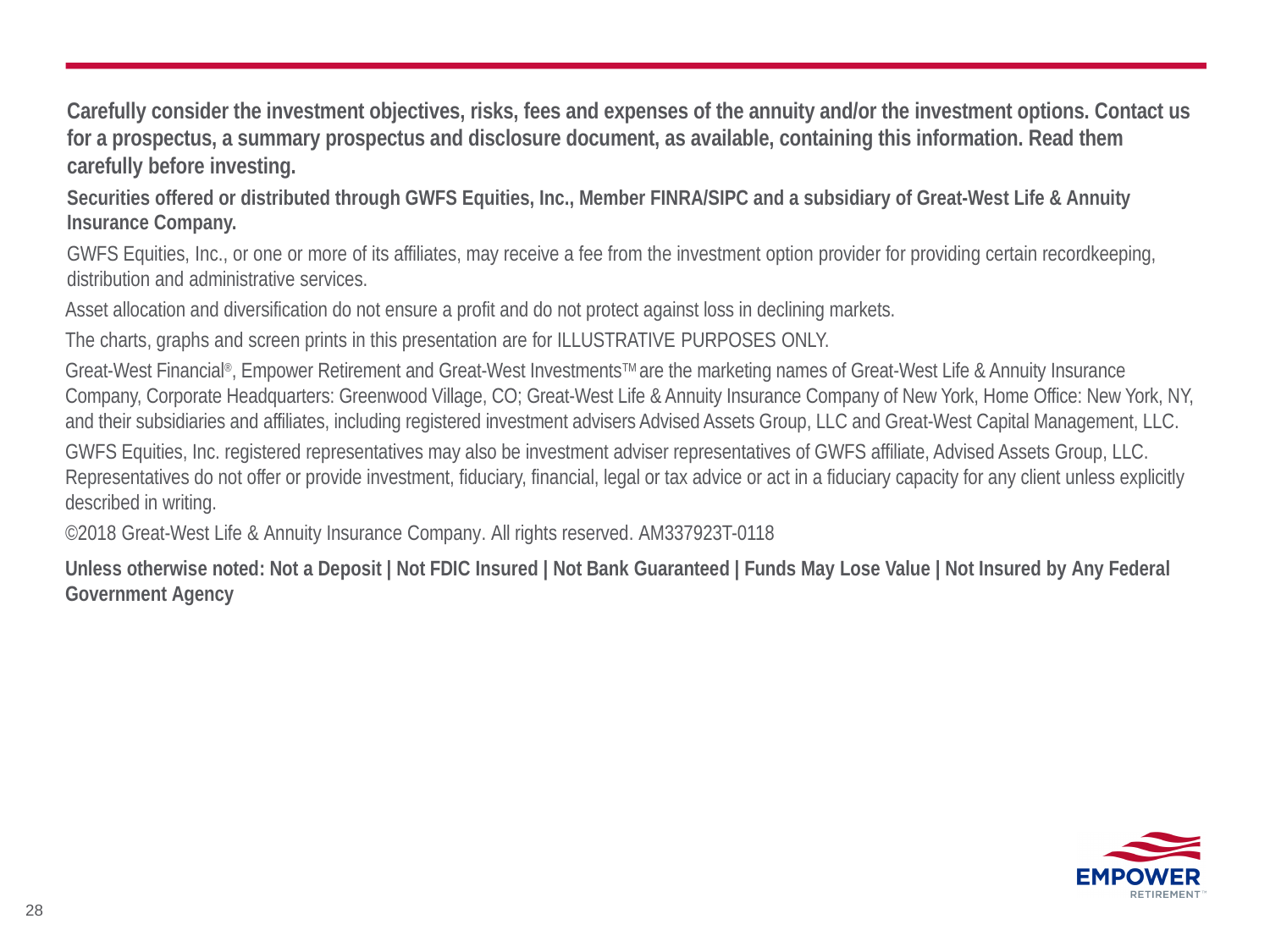

Carefully consider the investment objectives, risks, fees and expenses of the annuity and/or the investment options. Contact us for a prospectus, a summary prospectus and disclosure document, as available, containing this information. Read them carefully before investing.
Securities offered or distributed through GWFS Equities, Inc., Member FINRA/SIPC and a subsidiary of Great-West Life & Annuity Insurance Company.
GWFS Equities, Inc., or one or more of its affiliates, may receive a fee from the investment option provider for providing certain recordkeeping, distribution and administrative services.
Asset allocation and diversification do not ensure a profit and do not protect against loss in declining markets.
The charts, graphs and screen prints in this presentation are for ILLUSTRATIVE PURPOSES ONLY.
Great-West Financial®, Empower Retirement and Great-West InvestmentsTM are the marketing names of Great-West Life & Annuity Insurance Company, Corporate Headquarters: Greenwood Village, CO; Great-West Life & Annuity Insurance Company of New York, Home Office: New York, NY, and their subsidiaries and affiliates, including registered investment advisers Advised Assets Group, LLC and Great-West Capital Management, LLC.
GWFS Equities, Inc. registered representatives may also be investment adviser representatives of GWFS affiliate, Advised Assets Group, LLC. Representatives do not offer or provide investment, fiduciary, financial, legal or tax advice or act in a fiduciary capacity for any client unless explicitly described in writing.
©2018 Great-West Life & Annuity Insurance Company. All rights reserved. AM337923T-0118
Unless otherwise noted: Not a Deposit | Not FDIC Insured | Not Bank Guaranteed | Funds May Lose Value | Not Insured by Any Federal Government Agency